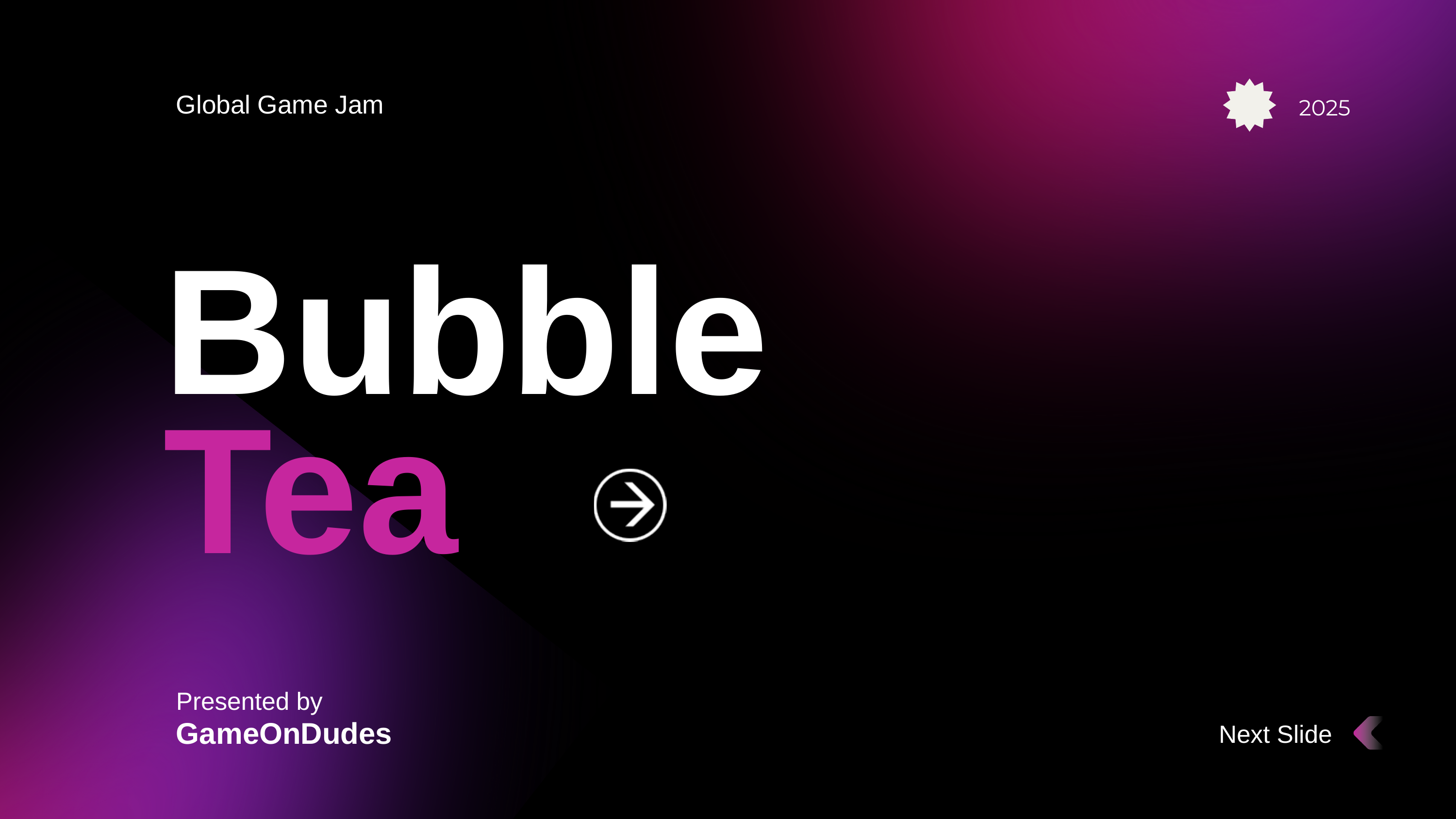

Global Game Jam
2025
Bubble

Tea

Presented by

GameOnDudes
Next Slide